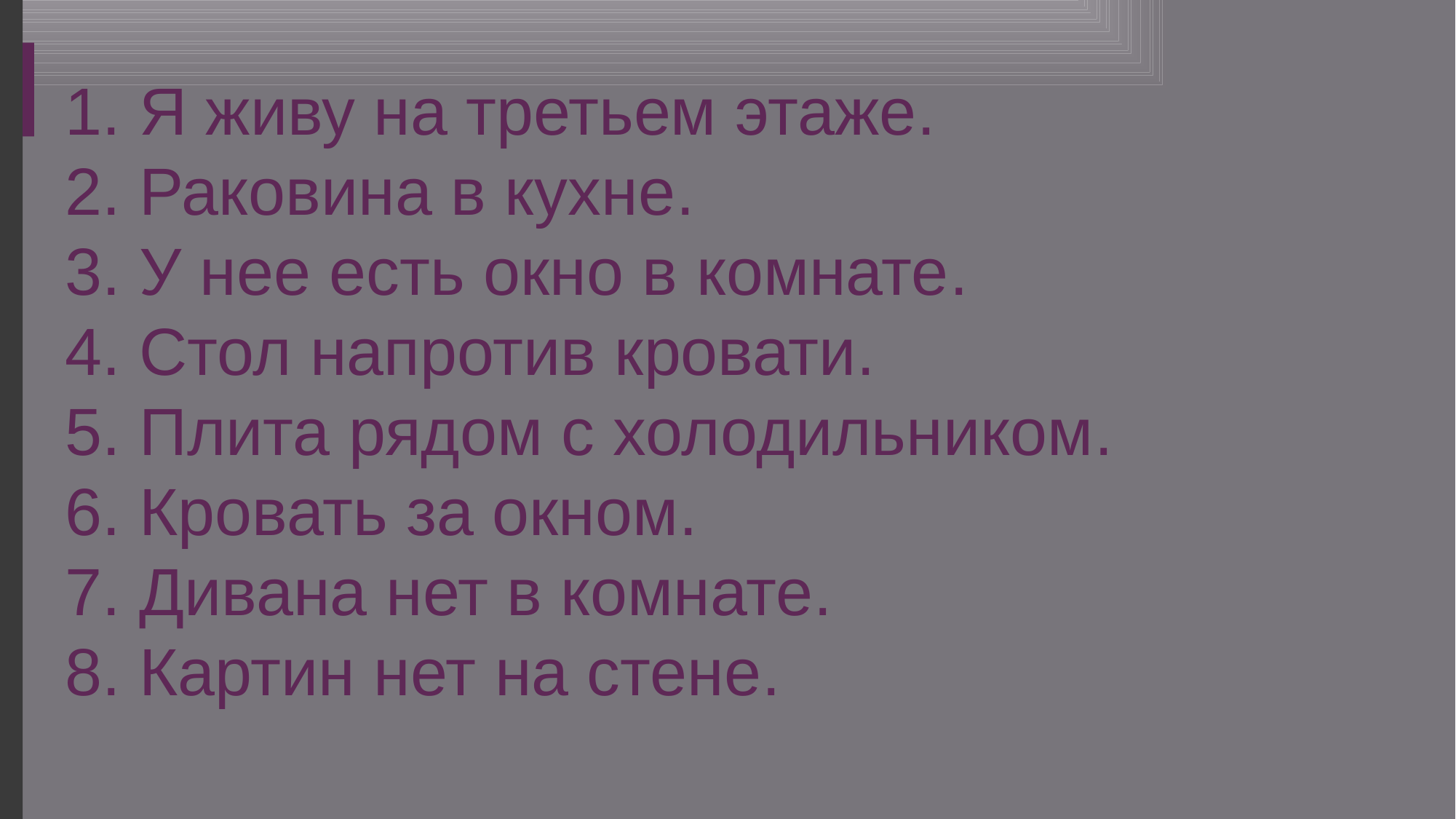

# 1. Я живу на третьем этаже.
2. Раковина в кухне.
3. У нее есть окно в комнате.
4. Стол напротив кровати.
5. Плита рядом с холодильником.
6. Кровать за окном.
7. Дивана нет в комнате.
8. Картин нет на стене.